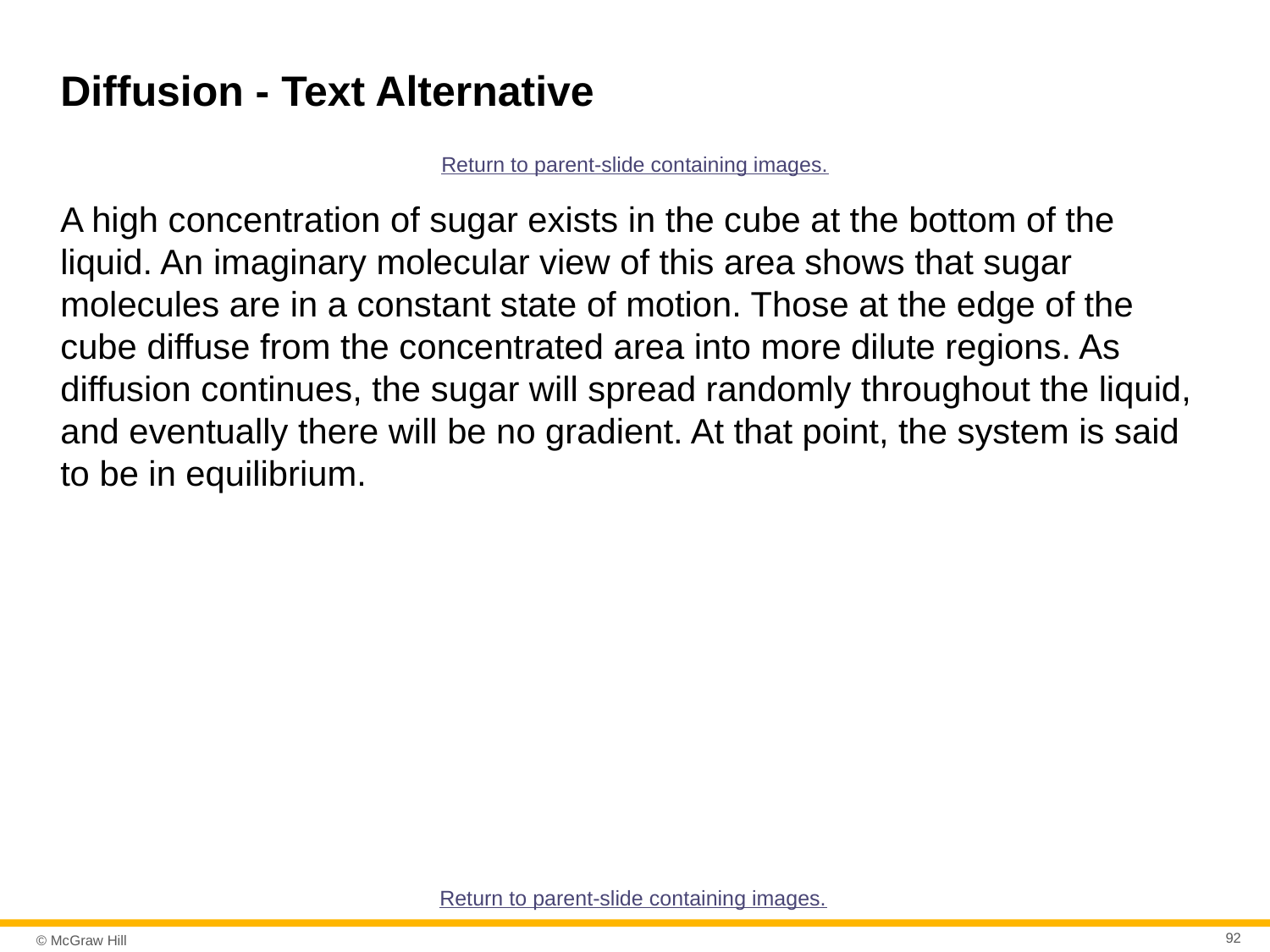

# Diffusion - Text Alternative
Return to parent-slide containing images.
A high concentration of sugar exists in the cube at the bottom of the liquid. An imaginary molecular view of this area shows that sugar molecules are in a constant state of motion. Those at the edge of the cube diffuse from the concentrated area into more dilute regions. As diffusion continues, the sugar will spread randomly throughout the liquid, and eventually there will be no gradient. At that point, the system is said to be in equilibrium.
Return to parent-slide containing images.